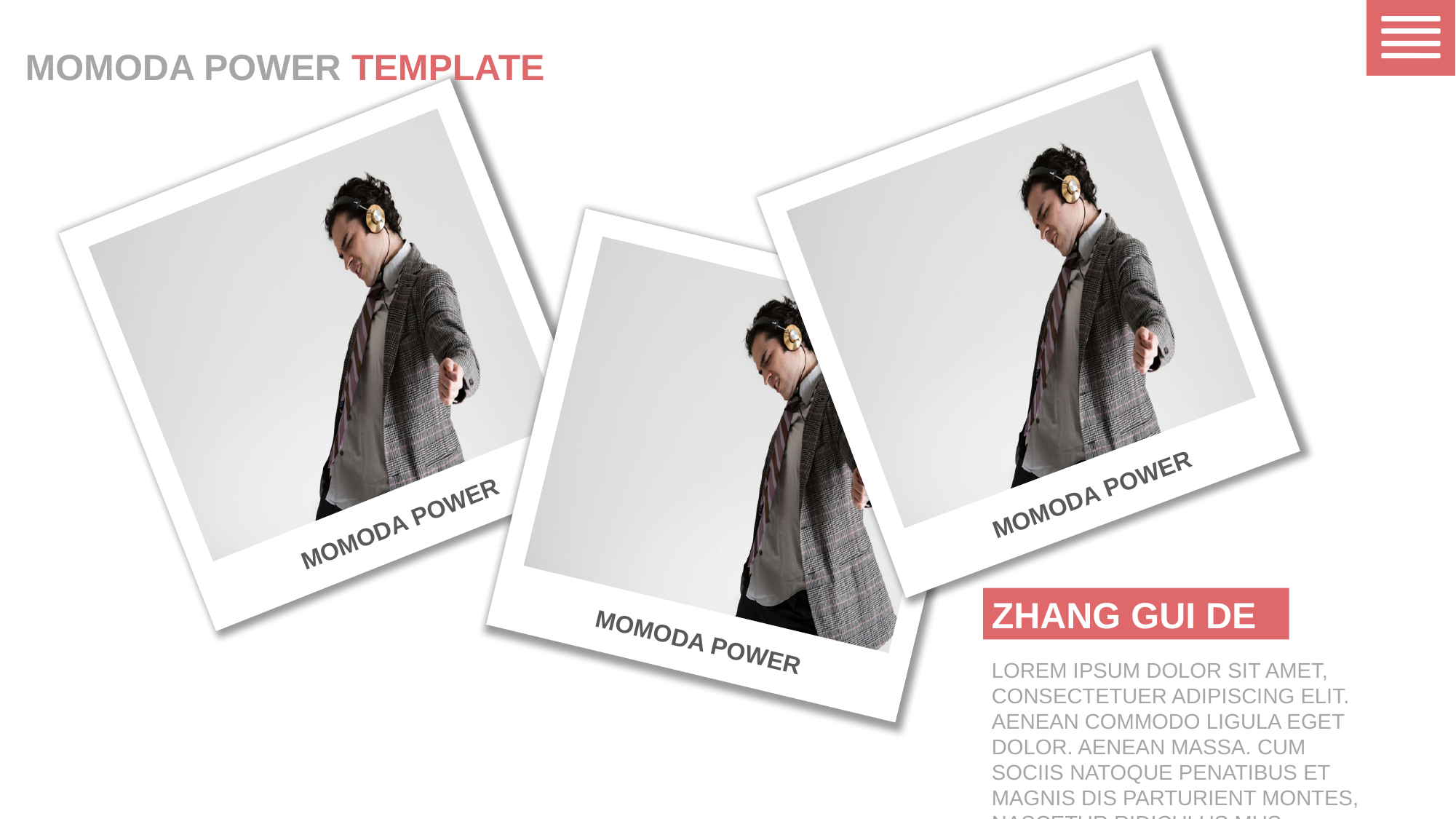

MOMODA POWER TEMPLATE

MOMODA POWER

MOMODA POWER

MOMODA POWER
Zhang gui de
Lorem ipsum dolor sit amet, consectetuer adipiscing elit. Aenean commodo ligula eget dolor. Aenean massa. Cum sociis natoque penatibus et magnis dis parturient montes, nascetur ridiculus mus.